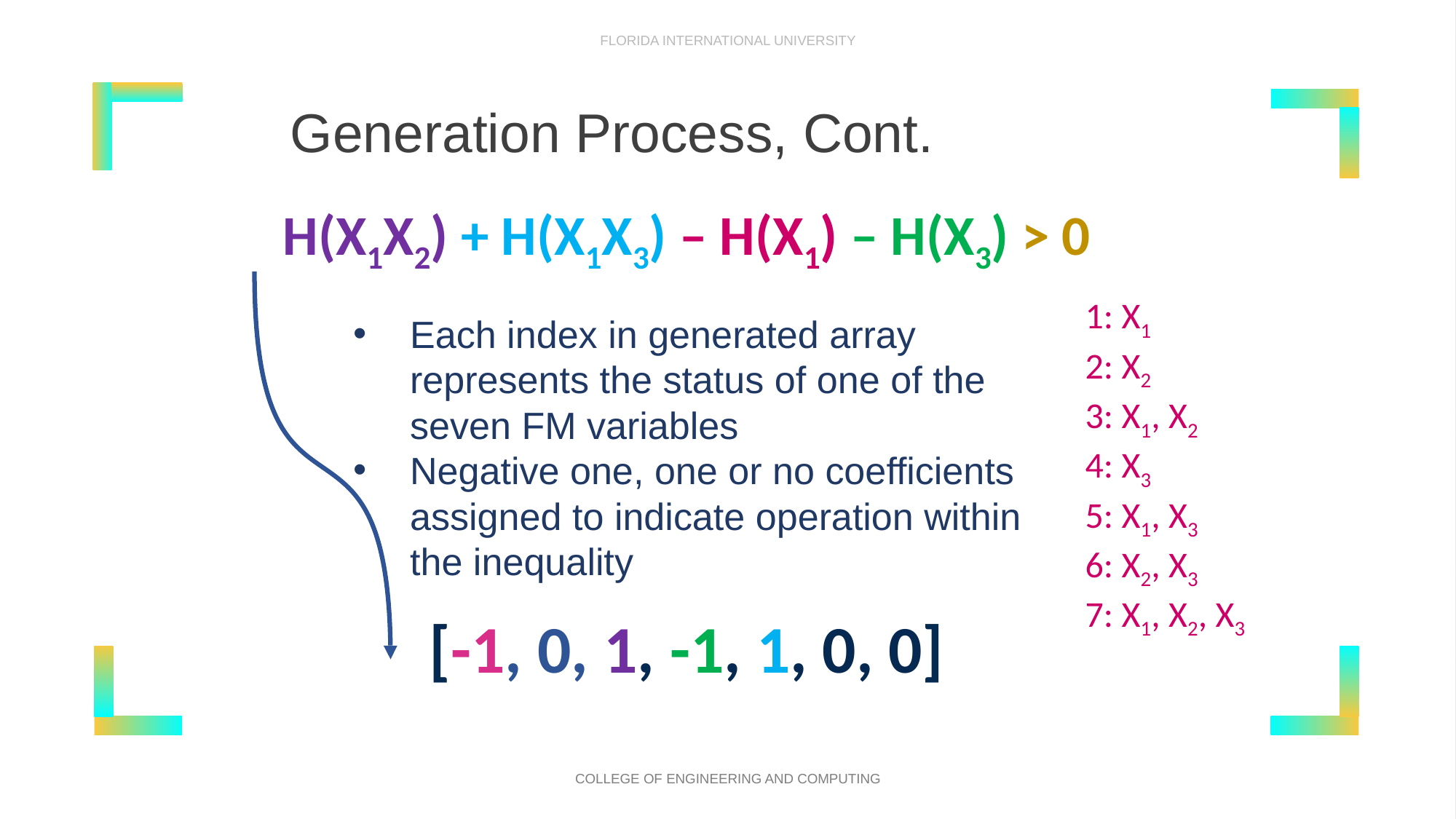

# Generation Process, Cont.
H(X1X2) + H(X1X3) – H(X1) – H(X3) > 0
1: X1
2: X2
3: X1, X2
4: X3
5: X1, X3
6: X2, X3
7: X1, X2, X3
Each index in generated array represents the status of one of the seven FM variables
Negative one, one or no coefficients assigned to indicate operation within the inequality
[-1, 0, 1, -1, 1, 0, 0]